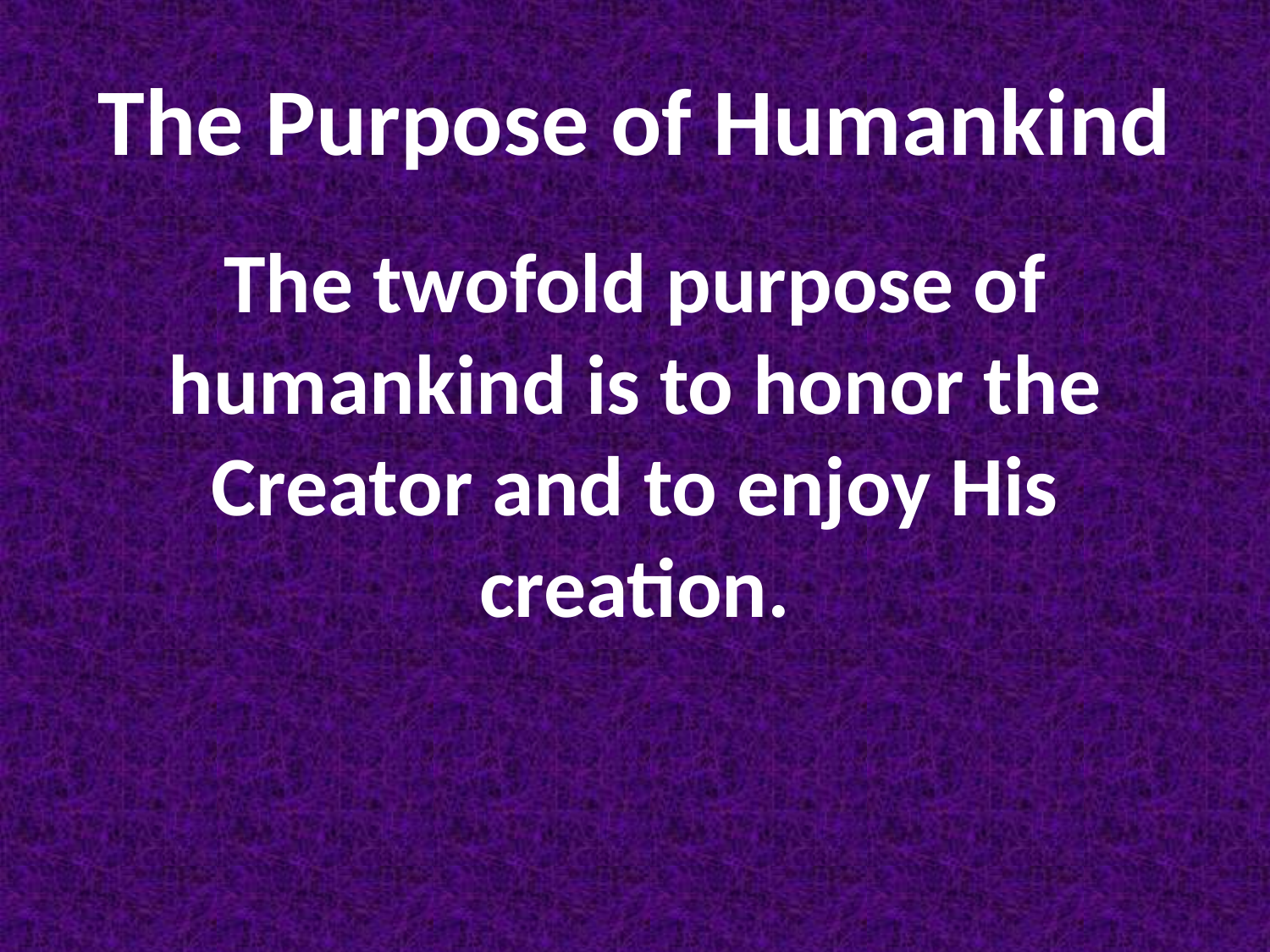

# The Purpose of Humankind
The twofold purpose of humankind is to honor the Creator and to enjoy His creation.